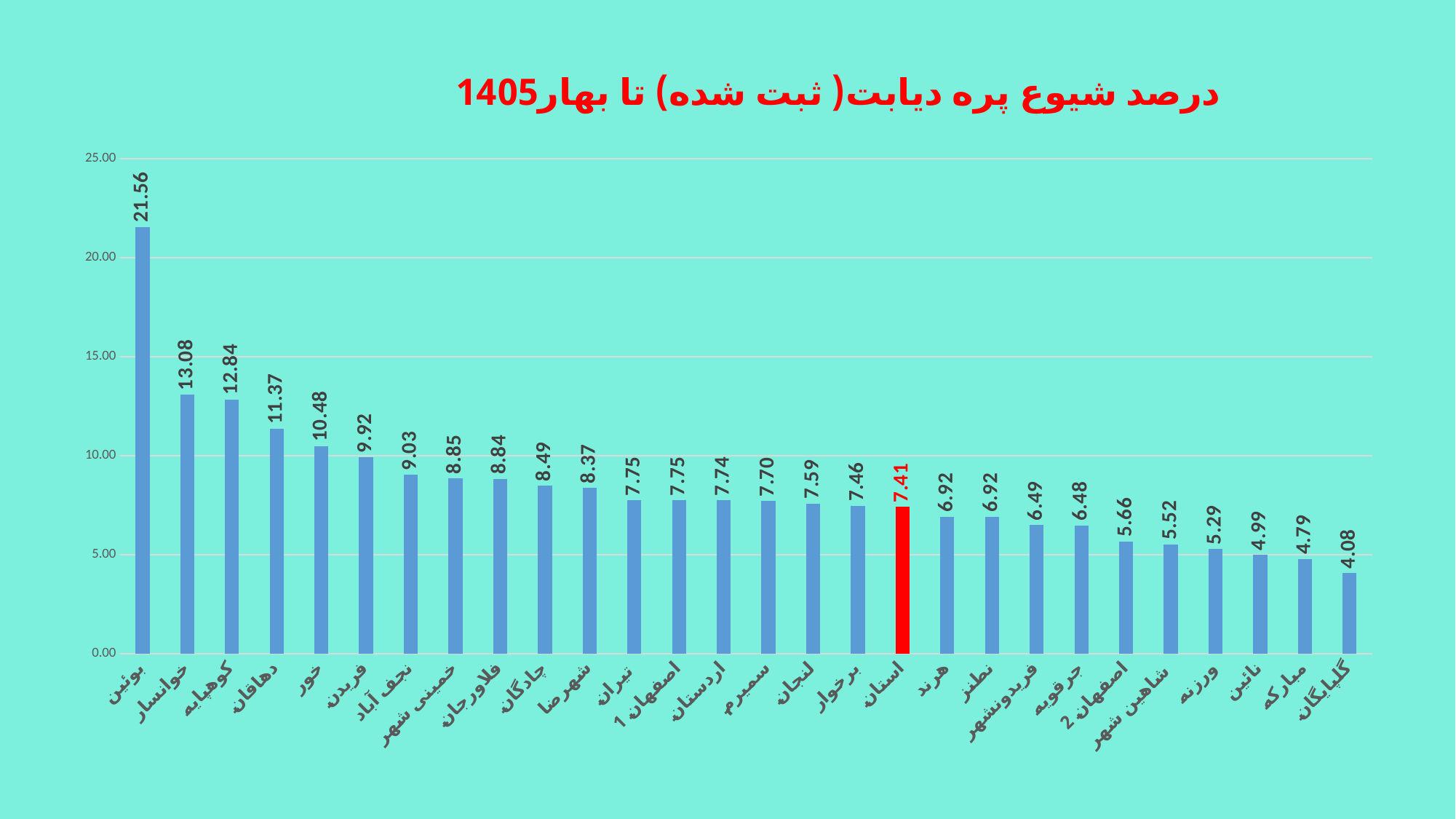

### Chart: درصد شیوع پره دیابت( ثبت شده) تا بهار1405

| Category | درصد شیوع پره دیابت( ثبت شده)  |
|---|---|
| بوئین | 21.558836300477637 |
| خوانسار | 13.078176811105491 |
| کوهپایه | 12.844036697247708 |
| دهاقان | 11.370292349586395 |
| خور | 10.483001861467619 |
| فریدن | 9.916265576580734 |
| نجف آباد | 9.026497251851369 |
| خمینی شهر | 8.85031760547715 |
| فلاورجان | 8.836095591342316 |
| چادگان | 8.491893864359067 |
| شهرضا | 8.373412558292442 |
| تیران  | 7.753499664238856 |
| اصفهان 1 | 7.749128146412987 |
| اردستان | 7.7369439071566735 |
| سمیرم | 7.700696919721232 |
| لنجان | 7.5865727790103215 |
| برخوار | 7.460895840739425 |
| استان | 7.409255828333632 |
| هرند | 6.919199633419887 |
| نطنز | 6.917836576461289 |
| فریدونشهر | 6.494218500797448 |
| جرقویه | 6.4761012183692594 |
| اصفهان 2 | 5.659113522076385 |
| شاهین شهر  | 5.522687369463375 |
| ورزنه | 5.286255735088769 |
| نائین | 4.992033988316516 |
| مبارکه | 4.790613493103663 |
| گلپایگان | 4.078349893600978 |